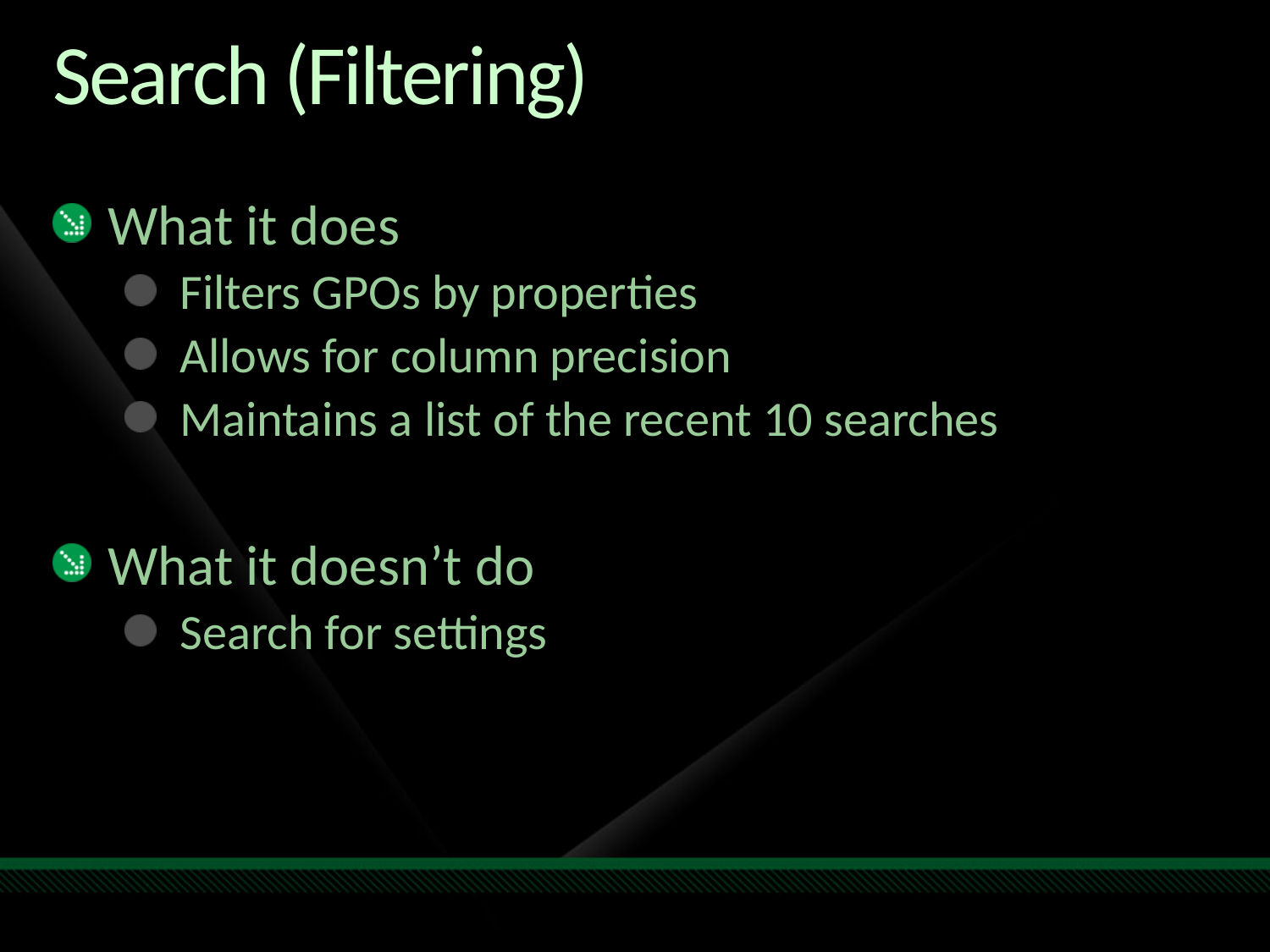

# Search (Filtering)
What it does
Filters GPOs by properties
Allows for column precision
Maintains a list of the recent 10 searches

What it doesn’t do
Search for settings